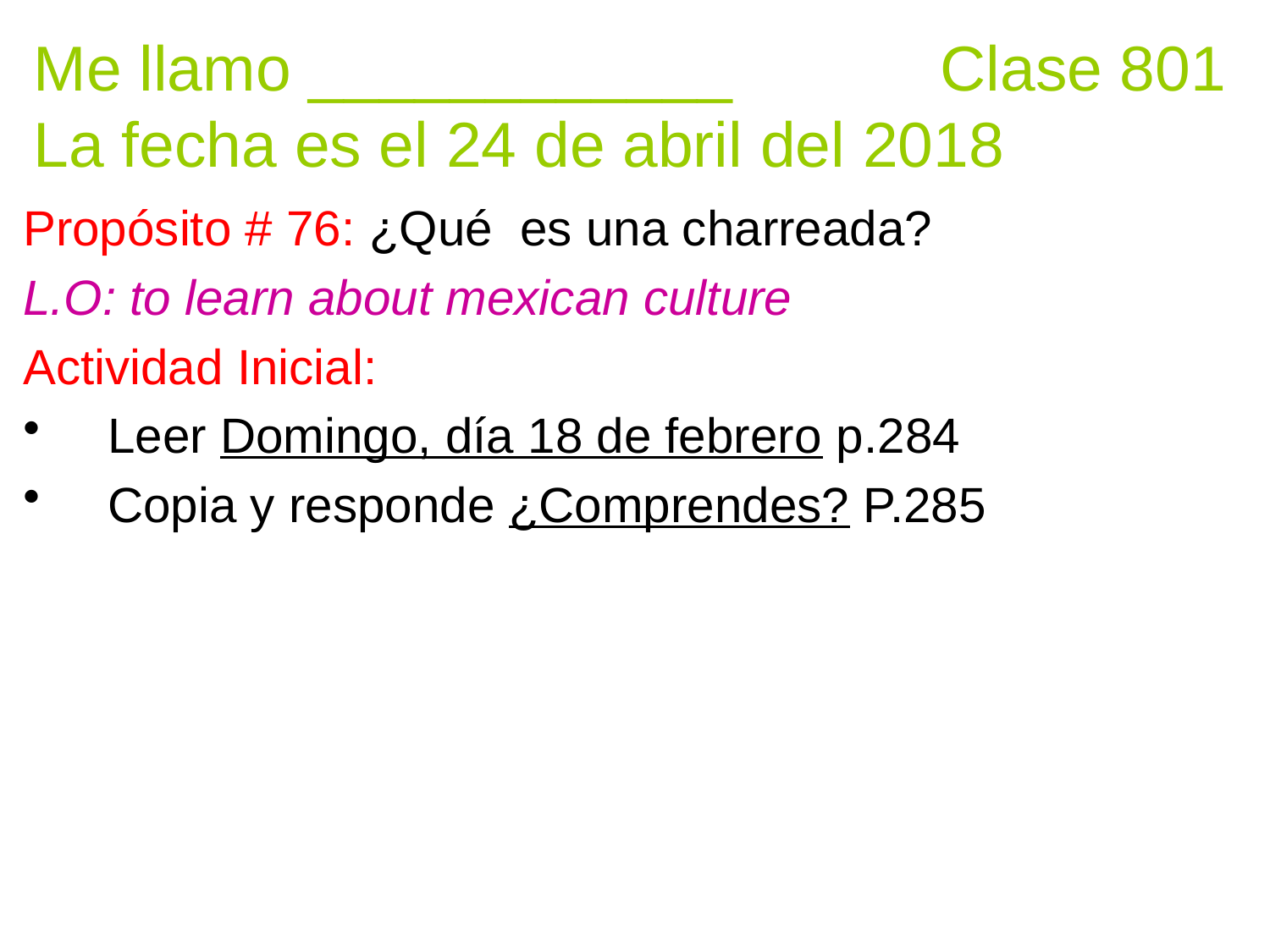

Me llamo ____________		 Clase 801
La fecha es el 24 de abril del 2018
Propósito # 76: ¿Qué  es una charreada?
L.O: to learn about mexican culture
Actividad Inicial:
Leer Domingo, día 18 de febrero p.284
Copia y responde ¿Comprendes? P.285